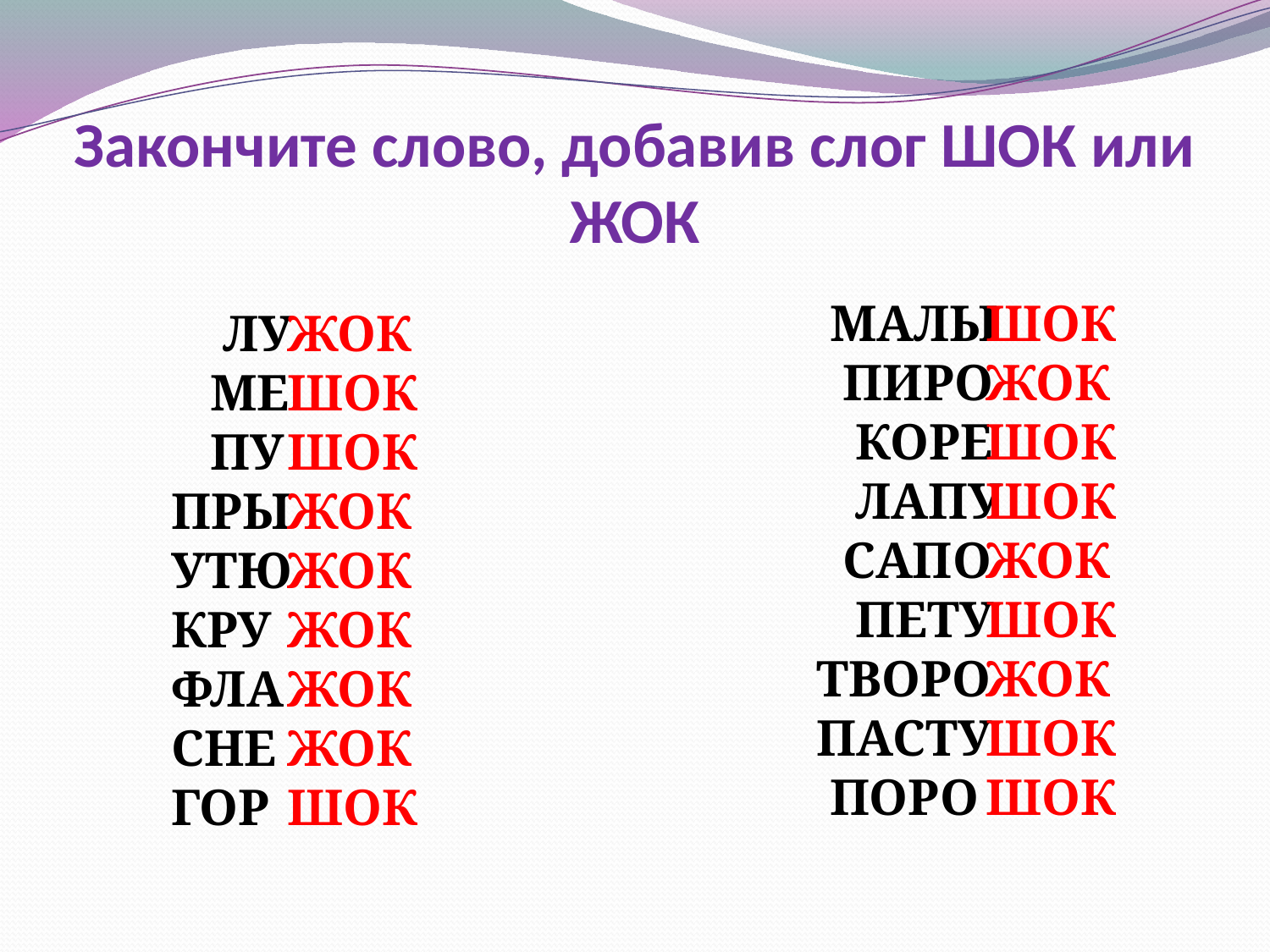

# Закончите слово, добавив слог ШОК или ЖОК
 МАЛЫ
  ПИРО
   КОРЕ
   ЛАПУ
  САПО
   ПЕТУ
ТВОРО
ПАСТУ
 ПОРО
ШОК
ЖОК
ШОК
ШОК
ЖОК
ШОК
ЖОК
ШОК
ШОК
    ЛУ
   МЕ
   ПУ
ПРЫ
УТЮ
КРУ
ФЛА
СНЕ
ГОР
ЖОК
ШОК
ШОК
ЖОК
ЖОК
ЖОК
ЖОК
ЖОК
ШОК